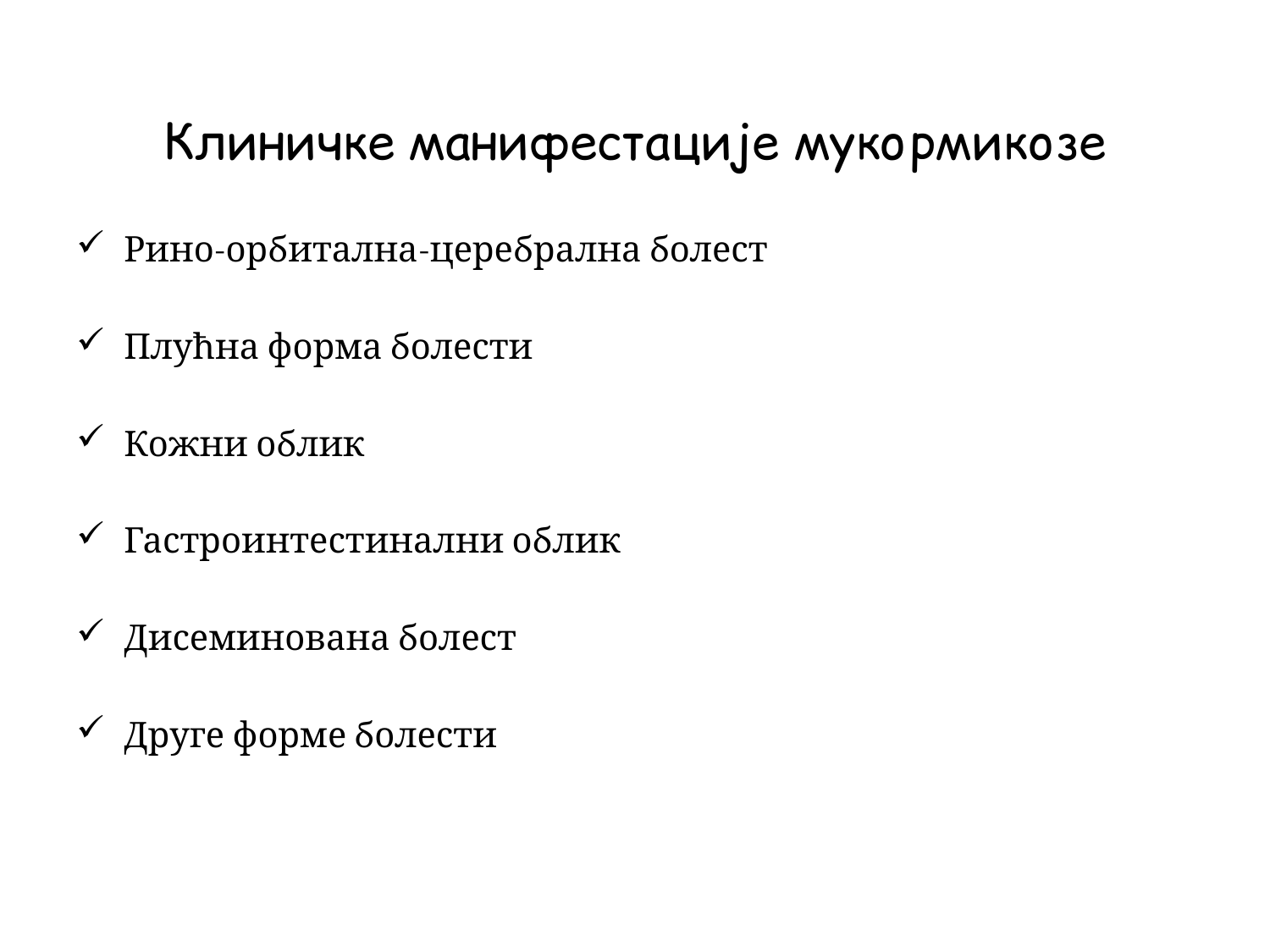

# Клиничке манифестације мукормикозе
Рино-орбитална-церебрална болест

Плућна форма болести

Кожни облик

Гастроинтестинални облик

Дисеминована болест

Друге форме болести